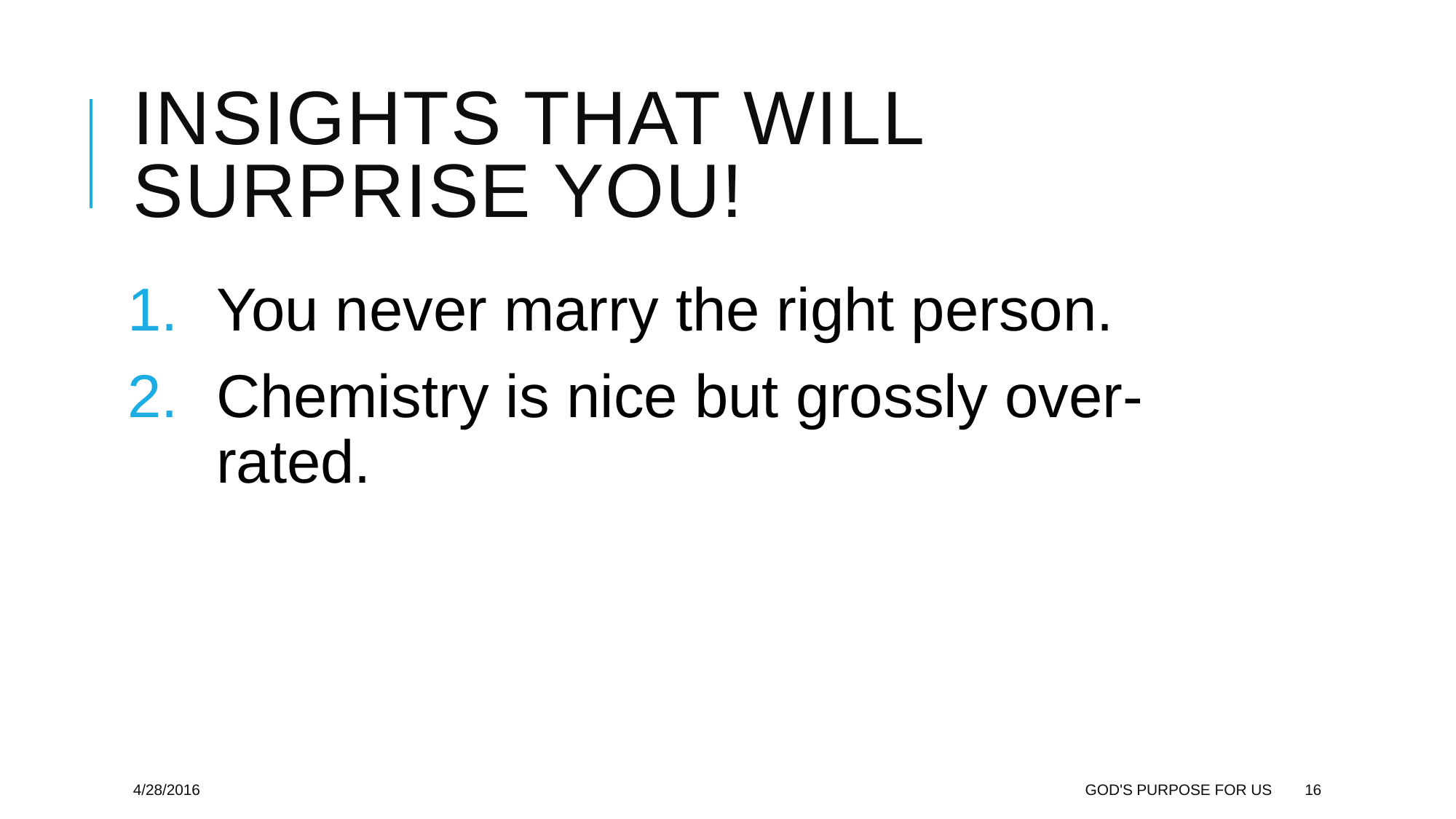

# Insights that will surprise you!
You never marry the right person.
Chemistry is nice but grossly over-rated.

4/28/2016
God's Purpose for US
16